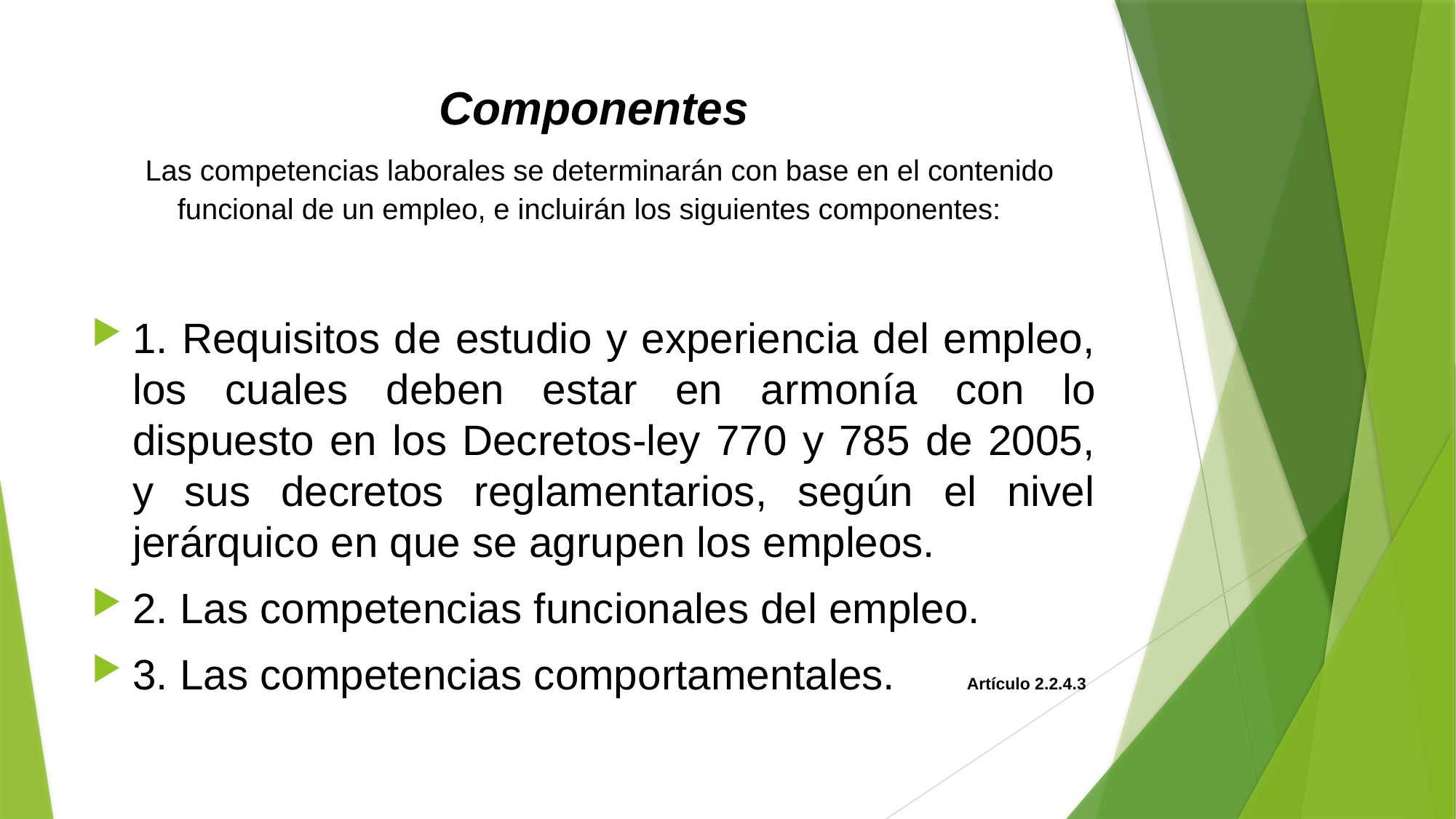

# Componentes  Las competencias laborales se determinarán con base en el contenido funcional de un empleo, e incluirán los siguientes componentes:

1. Requisitos de estudio y experiencia del empleo, los cuales deben estar en ar­monía con lo dispuesto en los Decretos-ley 770 y 785 de 2005, y sus decretos reglamentarios, según el nivel jerárquico en que se agrupen los empleos.
2. Las competencias funcionales del empleo.
3. Las competencias comportamentales.      Artículo 2.2.4.3